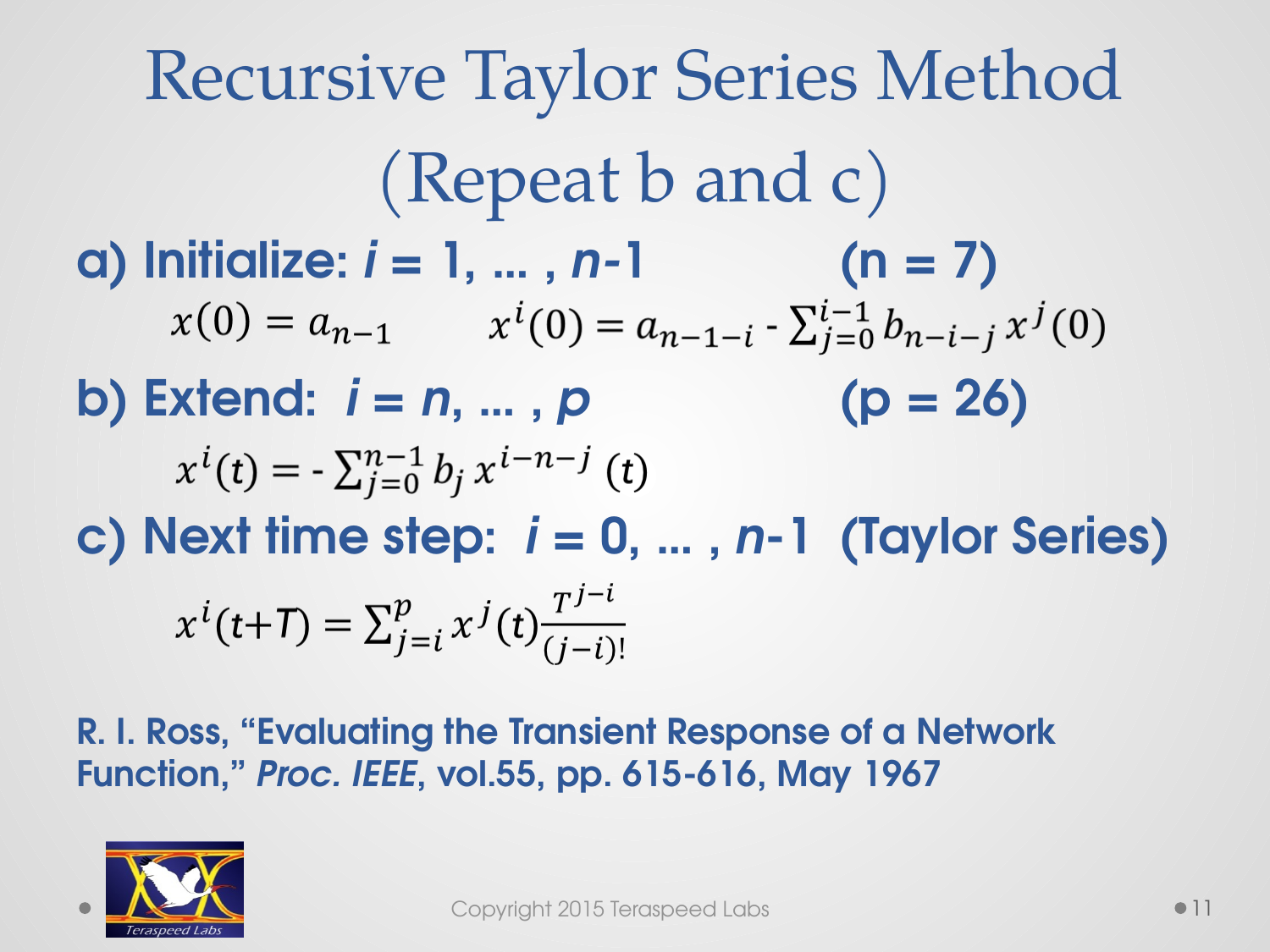

# Recursive Taylor Series Method (Repeat b and c)
a) Initialize: i = 1, … , n-1		(n = 7)

b) Extend:  i = n, … , p		(p = 26)

c) Next time step:  i = 0, … , n-1	(Taylor Series)

R. I. Ross, “Evaluating the Transient Response of a Network Function,” Proc. IEEE, vol.55, pp. 615-616, May 1967

11
Copyright 2015 Teraspeed Labs